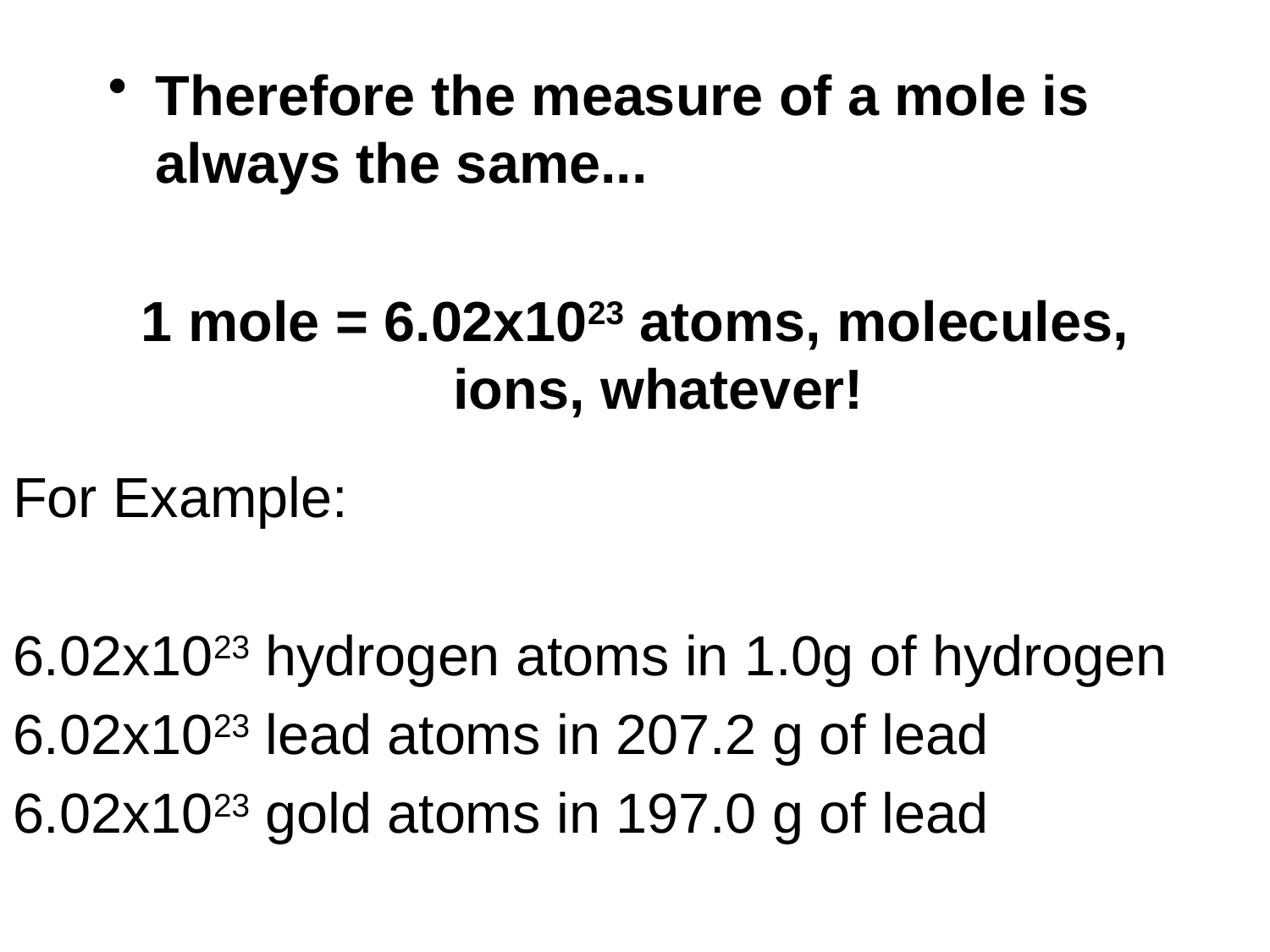

Therefore the measure of a mole is always the same...

1 mole = 6.02x1023 atoms, molecules, ions, whatever!

For Example:

6.02x1023 hydrogen atoms in 1.0g of hydrogen
6.02x1023 lead atoms in 207.2 g of lead
6.02x1023 gold atoms in 197.0 g of lead